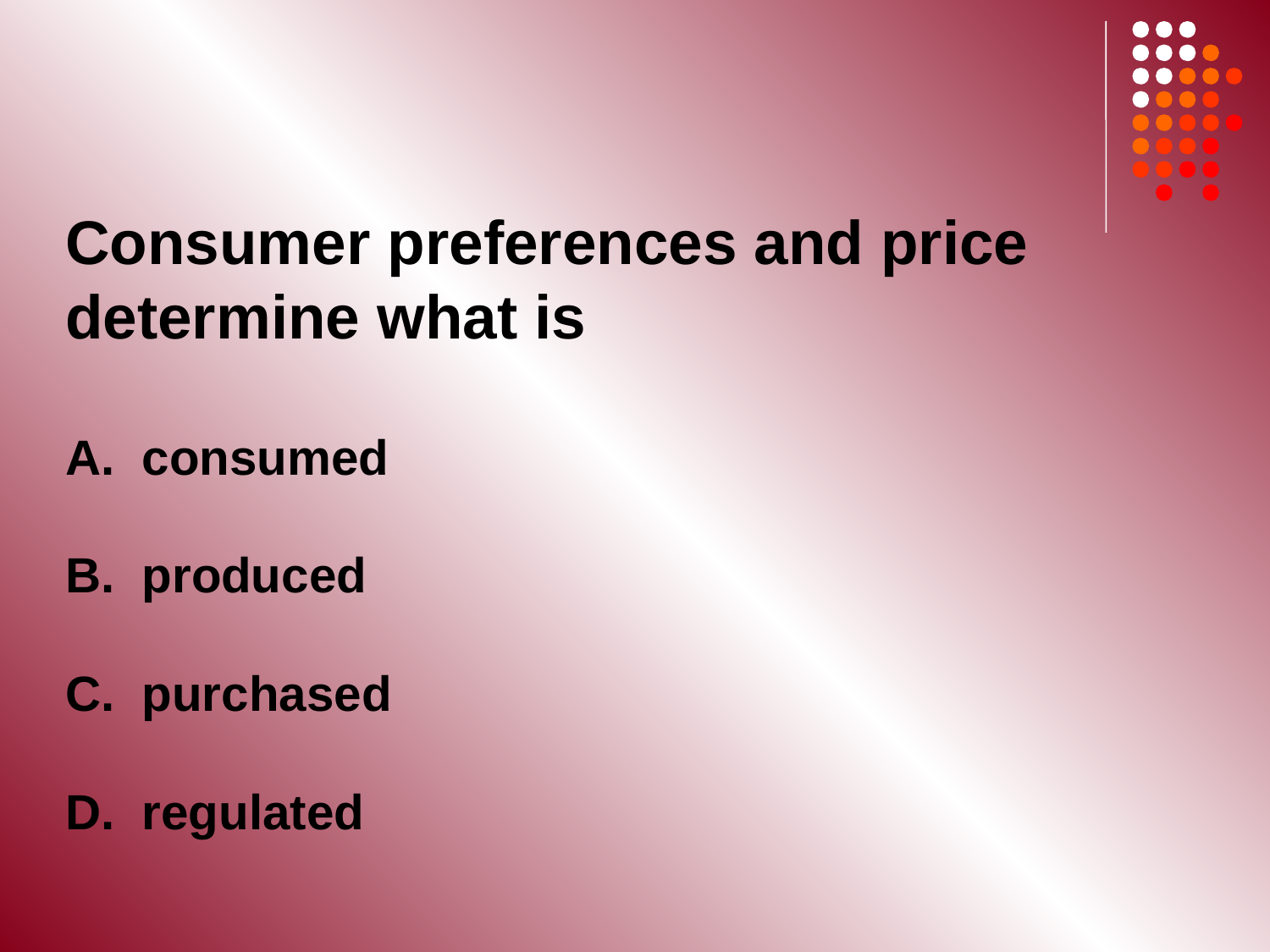

Consumer preferences and price determine what is
A.  consumed
B.  produced
C.  purchased
D.  regulated